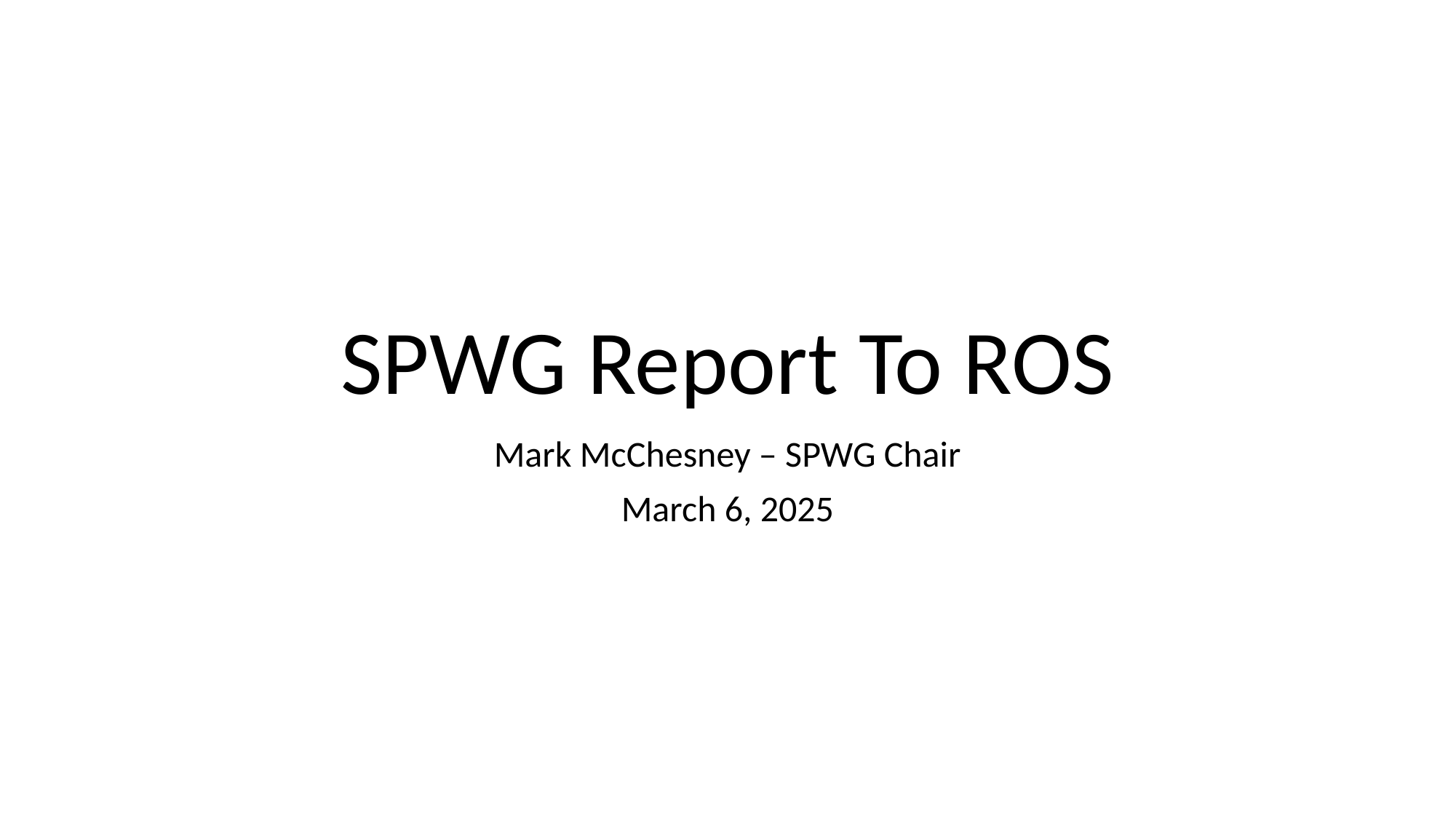

# SPWG Report To ROS
Mark McChesney – SPWG Chair
March 6, 2025